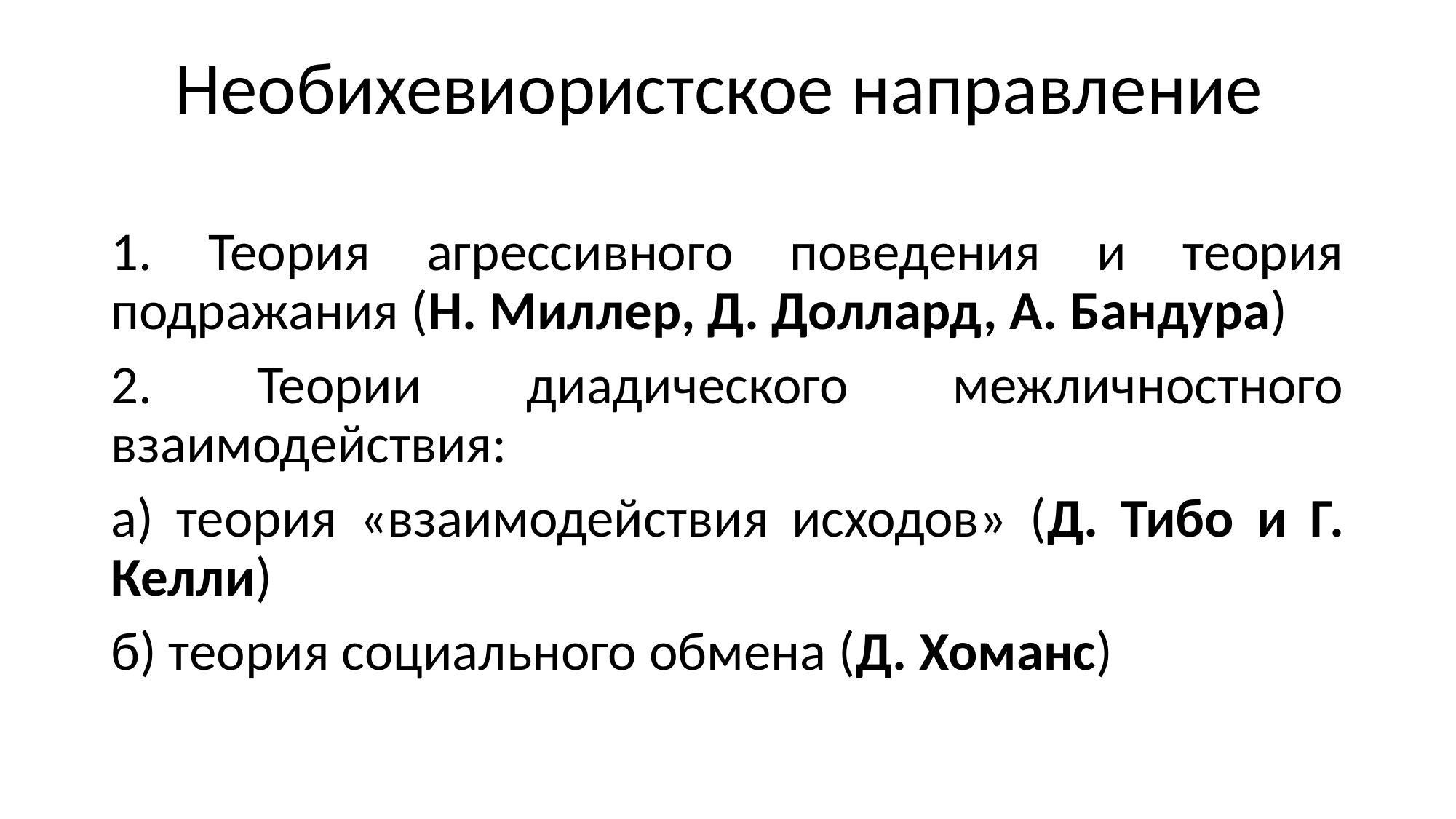

# Необихевиористское направление
1. Теория агрессивного поведения и теория подражания (Н. Миллер, Д. Доллард, А. Бандура)
2. Теории диадического межличностного взаимодействия:
а) теория «взаимодействия исходов» (Д. Тибо и Г. Келли)
б) теория социального обмена (Д. Хоманс)